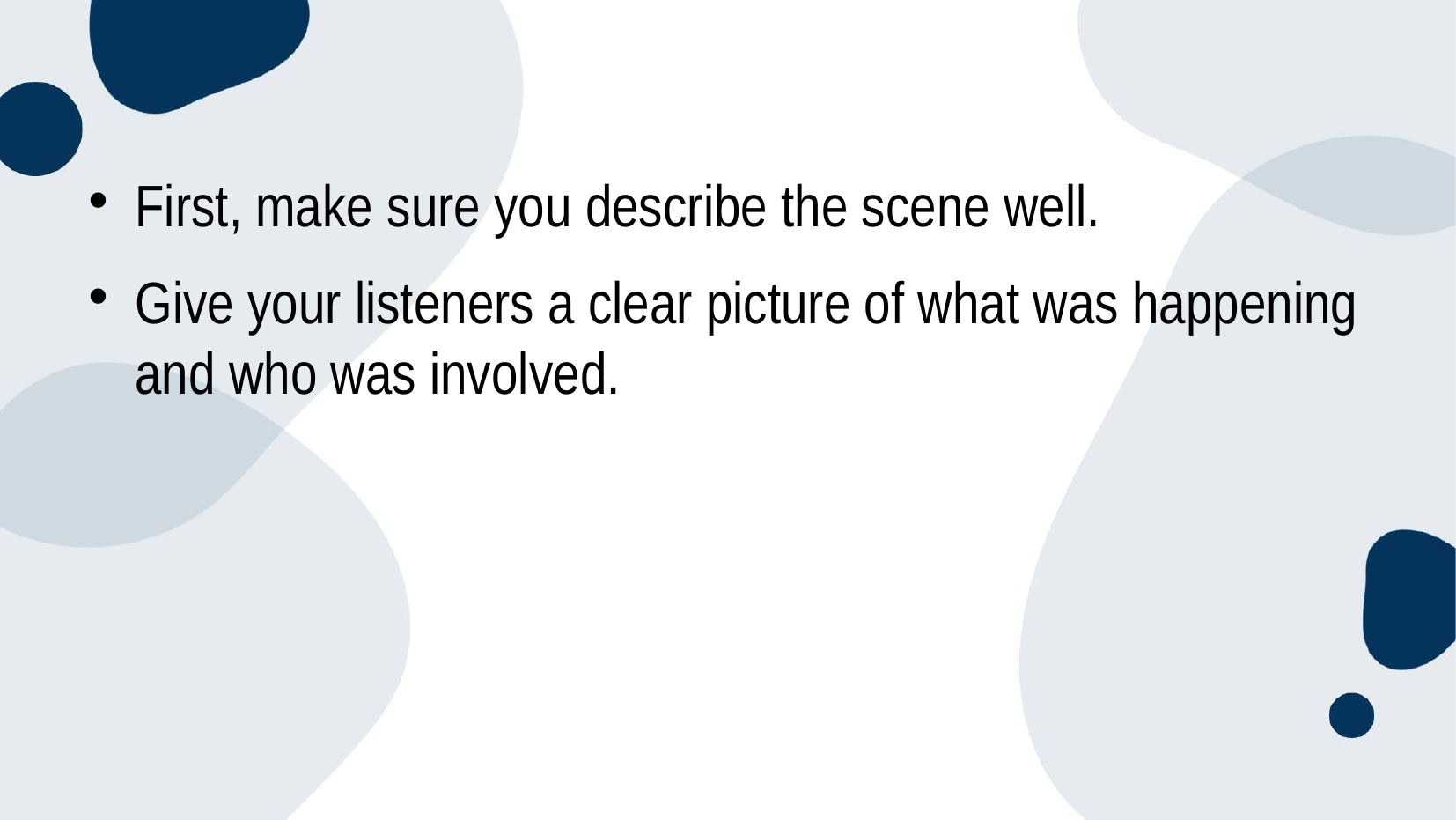

#
First, make sure you describe the scene well.
Give your listeners a clear picture of what was happening and who was involved.